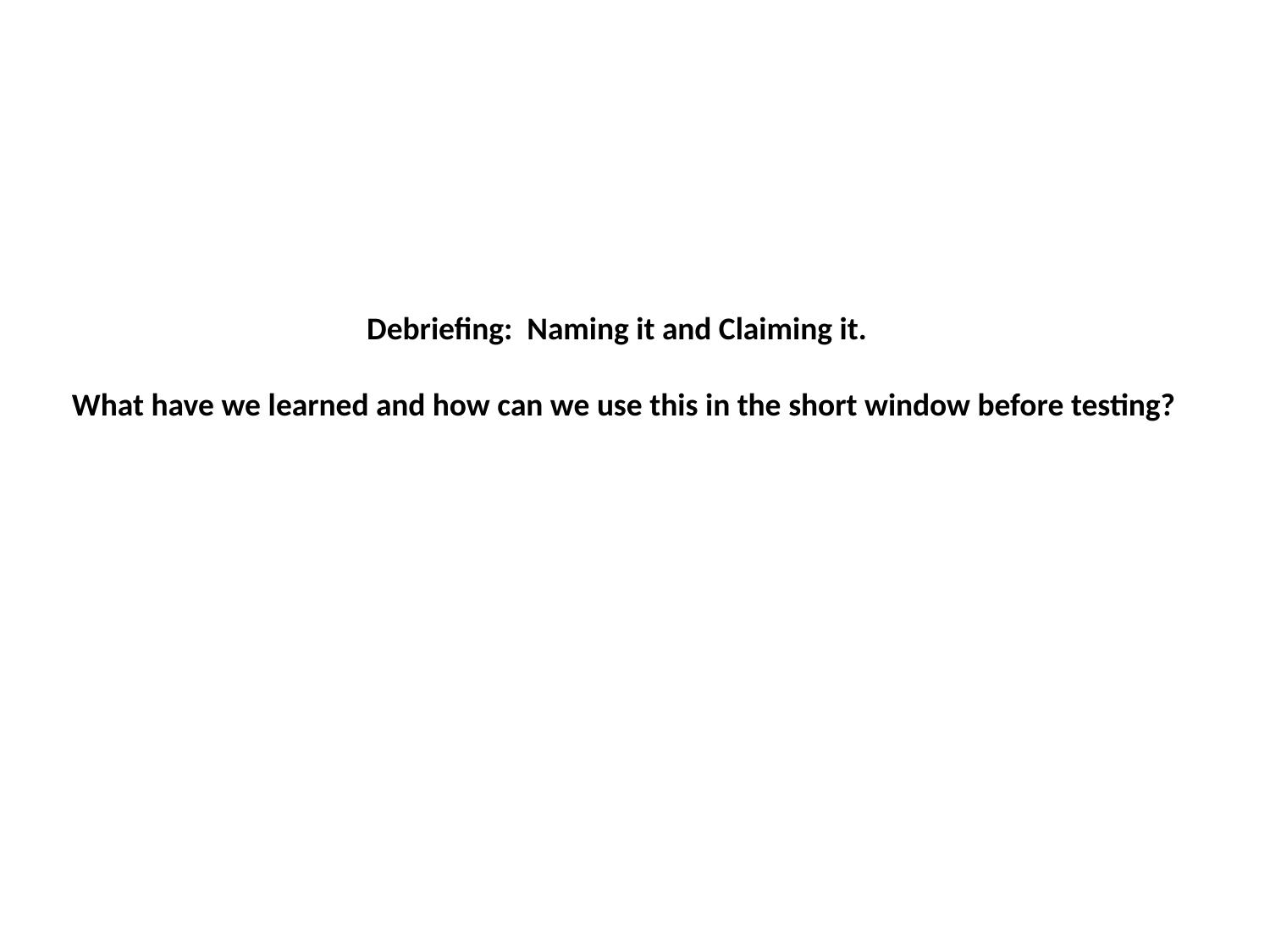

# Debriefing:  Naming it and Claiming it. What have we learned and how can we use this in the short window before testing?